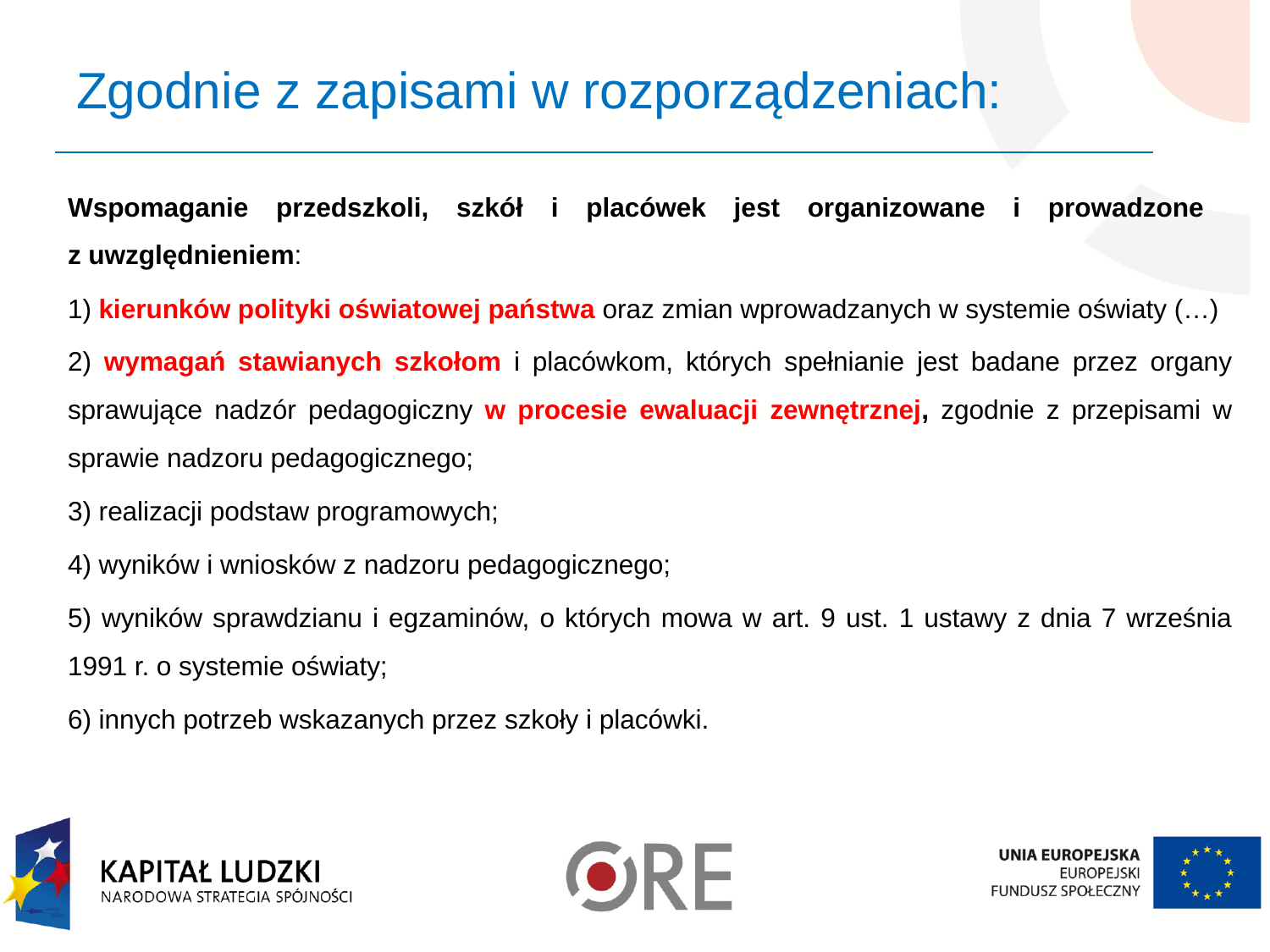

# Zgodnie z zapisami w rozporządzeniach:
Wspomaganie przedszkoli, szkół i placówek jest organizowane i prowadzone
z uwzględnieniem:
1) kierunków polityki oświatowej państwa oraz zmian wprowadzanych w systemie oświaty (…)
2) wymagań stawianych szkołom i placówkom, których spełnianie jest badane przez organy sprawujące nadzór pedagogiczny w procesie ewaluacji zewnętrznej, zgodnie z przepisami w sprawie nadzoru pedagogicznego;
3) realizacji podstaw programowych;
4) wyników i wniosków z nadzoru pedagogicznego;
5) wyników sprawdzianu i egzaminów, o których mowa w art. 9 ust. 1 ustawy z dnia 7 września 1991 r. o systemie oświaty;
6) innych potrzeb wskazanych przez szkoły i placówki.